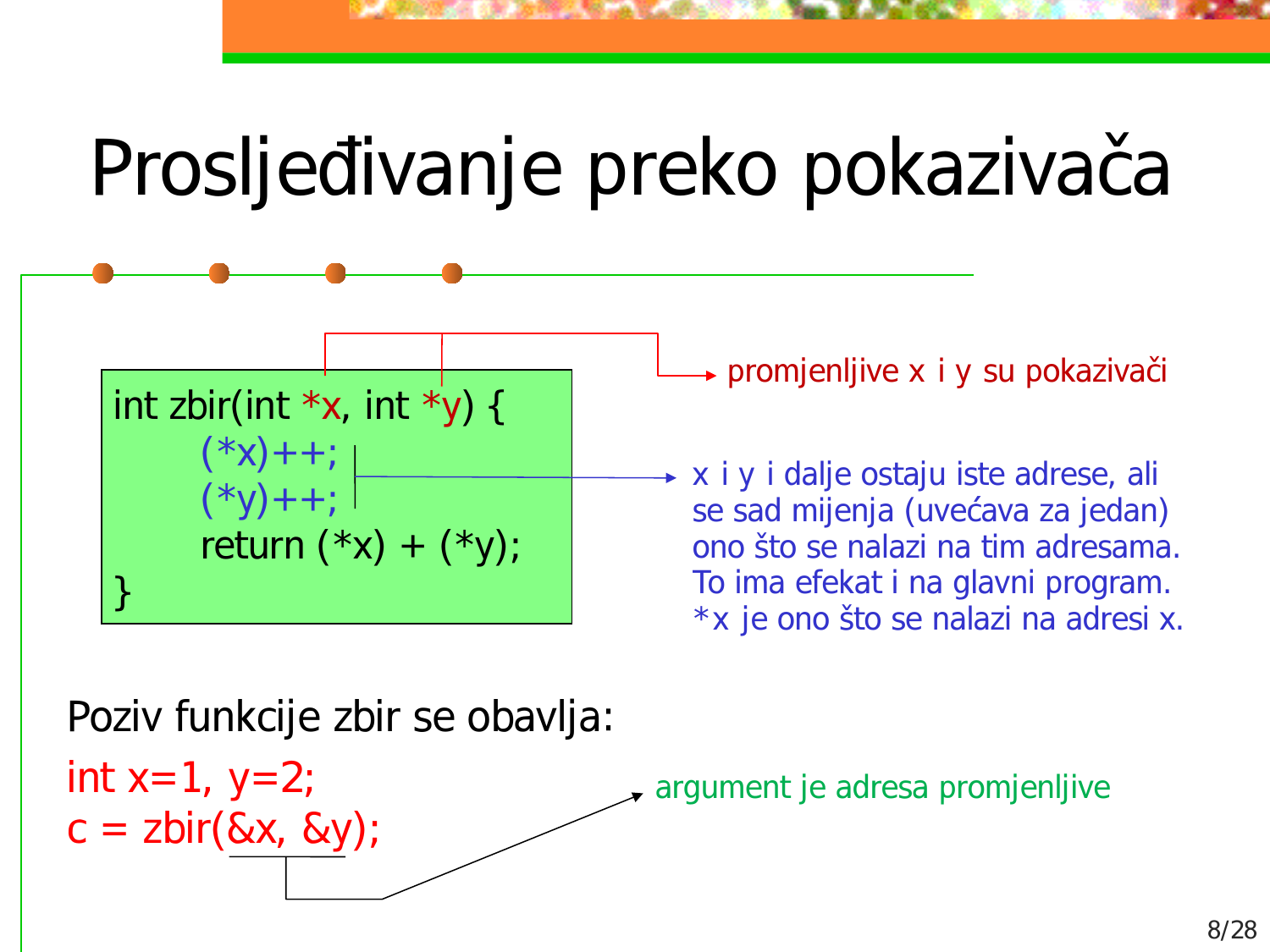

# Prosljeđivanje preko pokazivača

promjenljive x i y su pokazivači
int zbir(int *x, int *y) {
	(*x)++;
	(*y)++;
	return (*x) + (*y);
}

x i y i dalje ostaju iste adrese, ali se sad mijenja (uvećava za jedan) ono što se nalazi na tim adresama. To ima efekat i na glavni program. *x je ono što se nalazi na adresi x.

Poziv funkcije zbir se obavlja:
int x=1, y=2;
c = zbir(&x, &y);
argument je adresa promjenljive

8/28